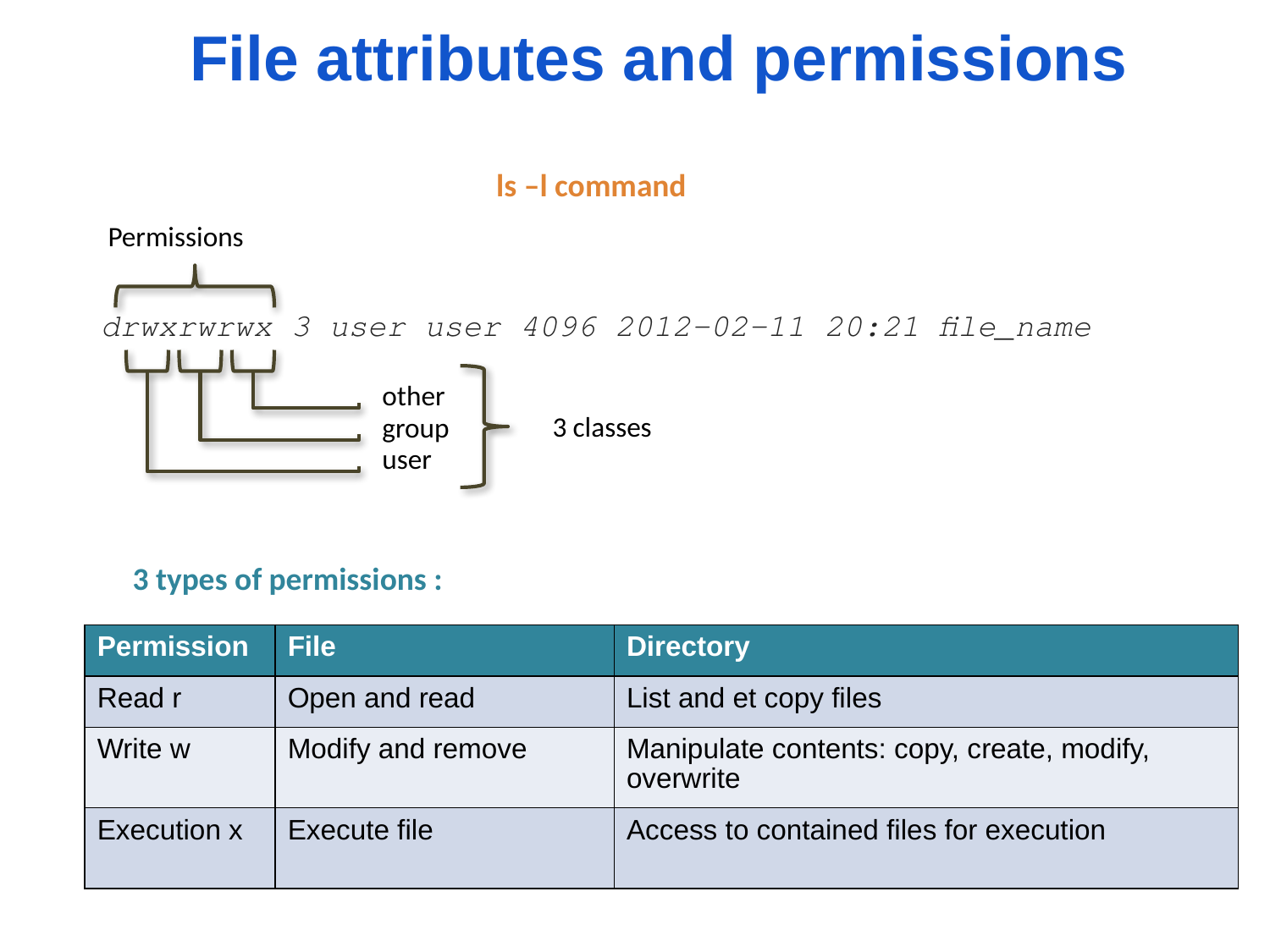

File attributes and permissions
ls –l command

Permissions
drwxrwrwx 3 user user 4096 2012-02-11 20:21 file_name

other
3 classes
group
user
3 types of permissions :
| Permission | File | Directory |
| --- | --- | --- |
| Read r | Open and read | List and et copy files |
| Write w | Modify and remove | Manipulate contents: copy, create, modify, overwrite |
| Execution x | Execute file | Access to contained files for execution |